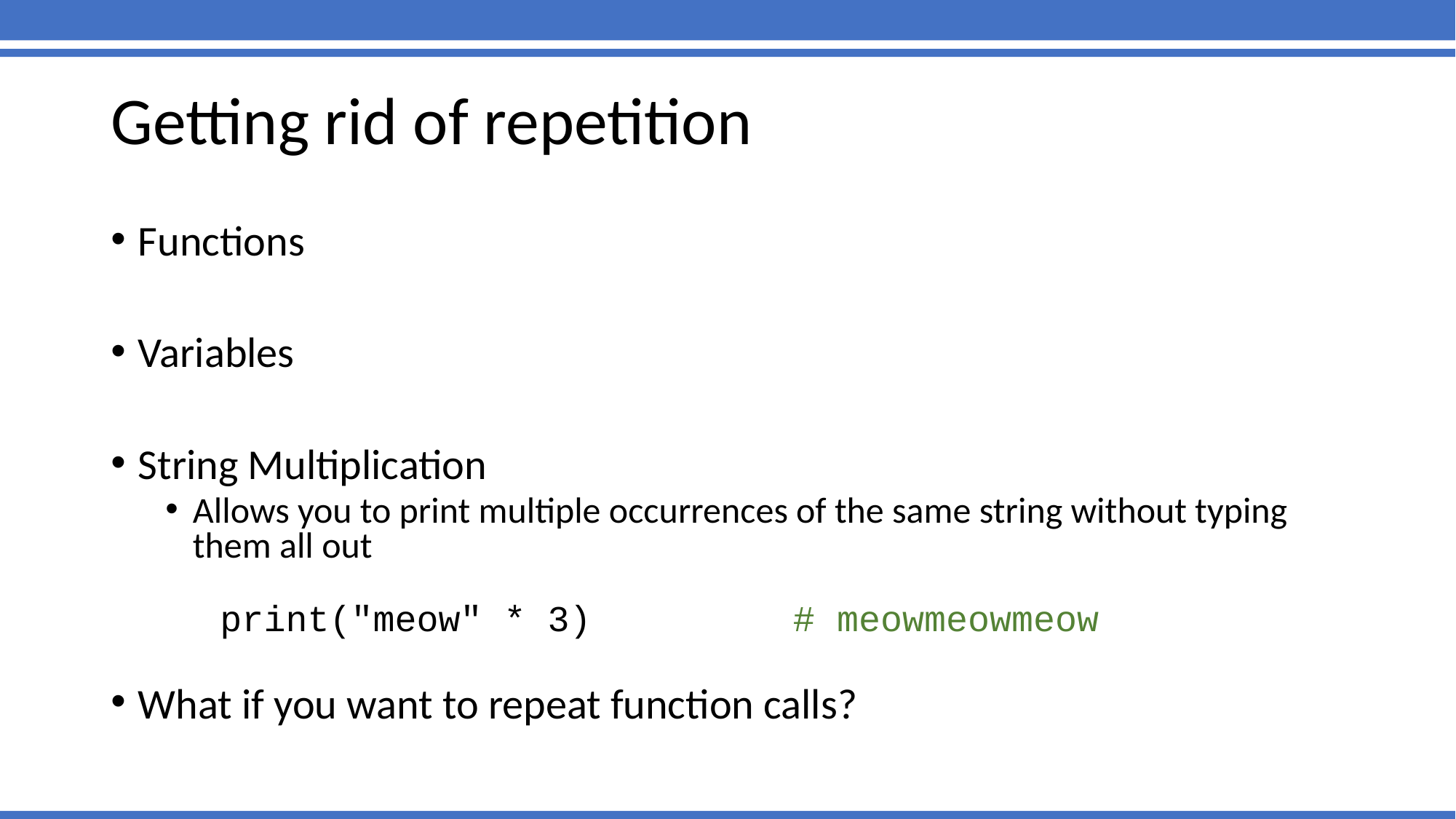

# Getting rid of repetition
Functions

Variables

String Multiplication
Allows you to print multiple occurrences of the same string without typing them all out

print("meow" * 3)		# meowmeowmeow

What if you want to repeat function calls?